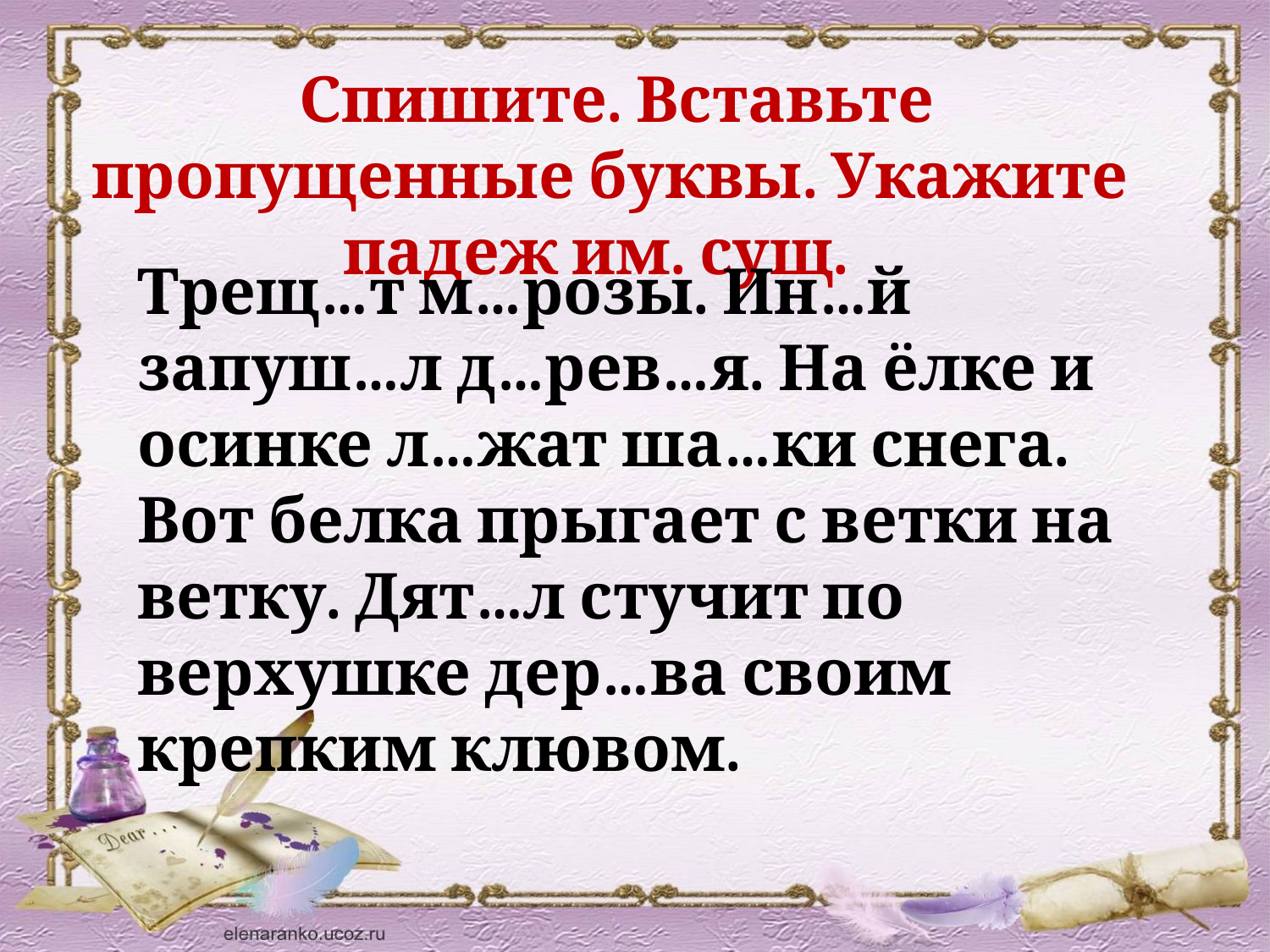

Спишите. Вставьте пропущенные буквы. Укажите падеж им. сущ.

Трещ…т м…розы. Ин…й запуш…л д…рев…я. На ёлке и осинке л…жат ша…ки снега. Вот белка прыгает с ветки на ветку. Дят…л стучит по верхушке дер…ва своим крепким клювом.